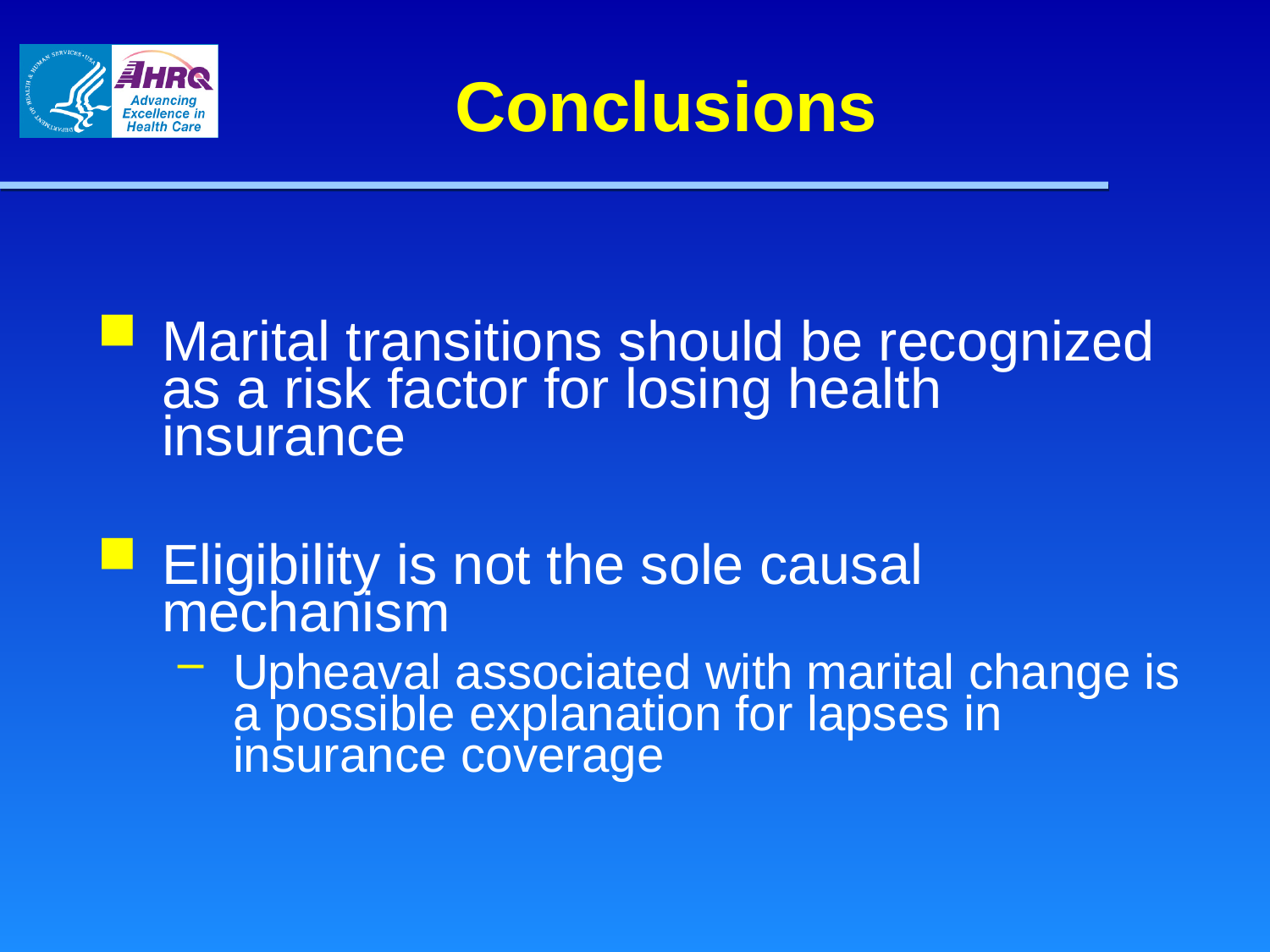

# Conclusions

Marital transitions should be recognized as a risk factor for losing health insurance

Eligibility is not the sole causal mechanism
Upheaval associated with marital change is a possible explanation for lapses in insurance coverage